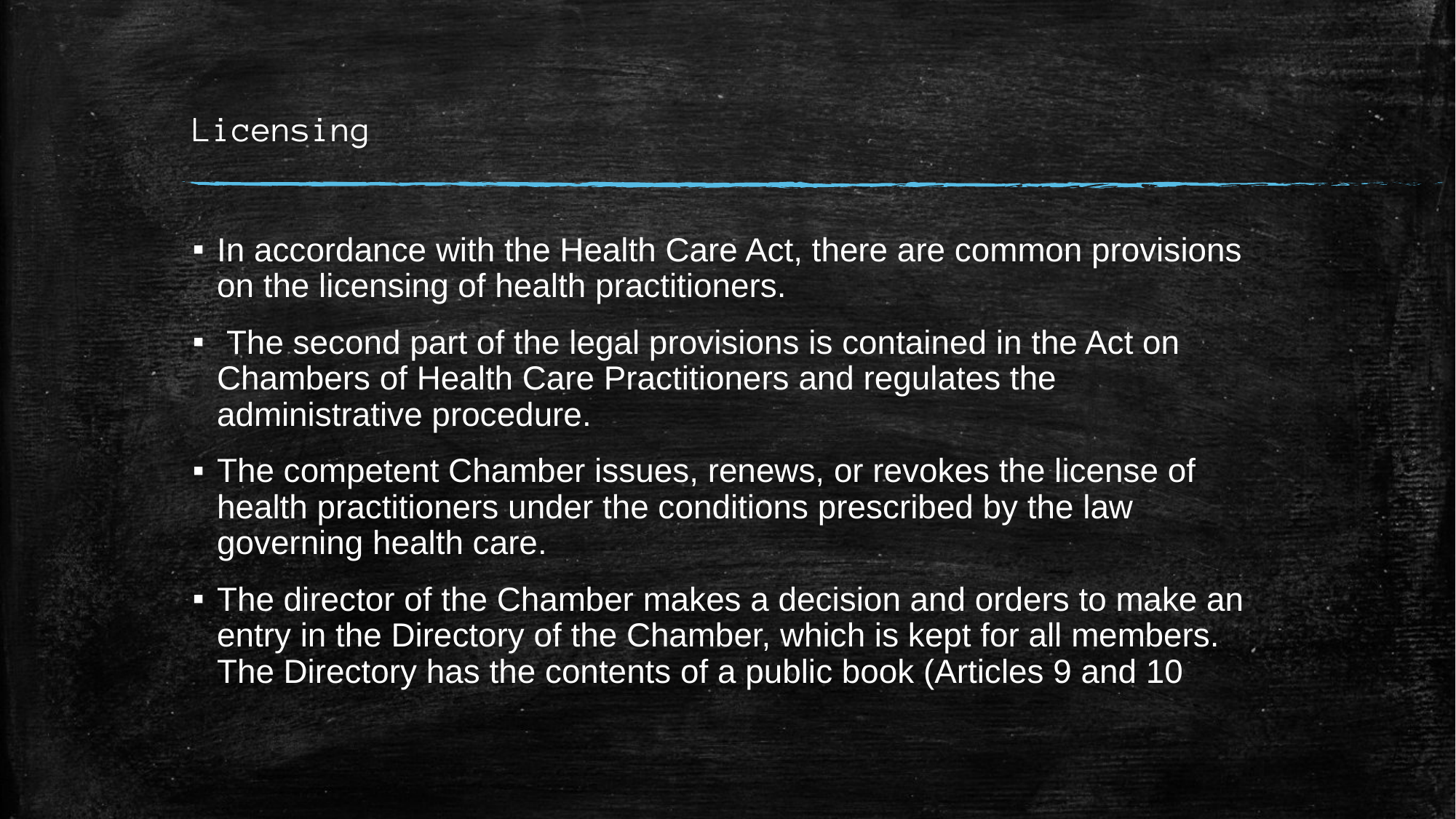

# Licensing
In accordance with the Health Care Act, there are common provisions on the licensing of health practitioners.
 The second part of the legal provisions is contained in the Act on Chambers of Health Care Practitioners and regulates the administrative procedure.
The competent Chamber issues, renews, or revokes the license of health practitioners under the conditions prescribed by the law governing health care.
The director of the Chamber makes a decision and orders to make an entry in the Directory of the Chamber, which is kept for all members. The Directory has the contents of a public book (Articles 9 and 10